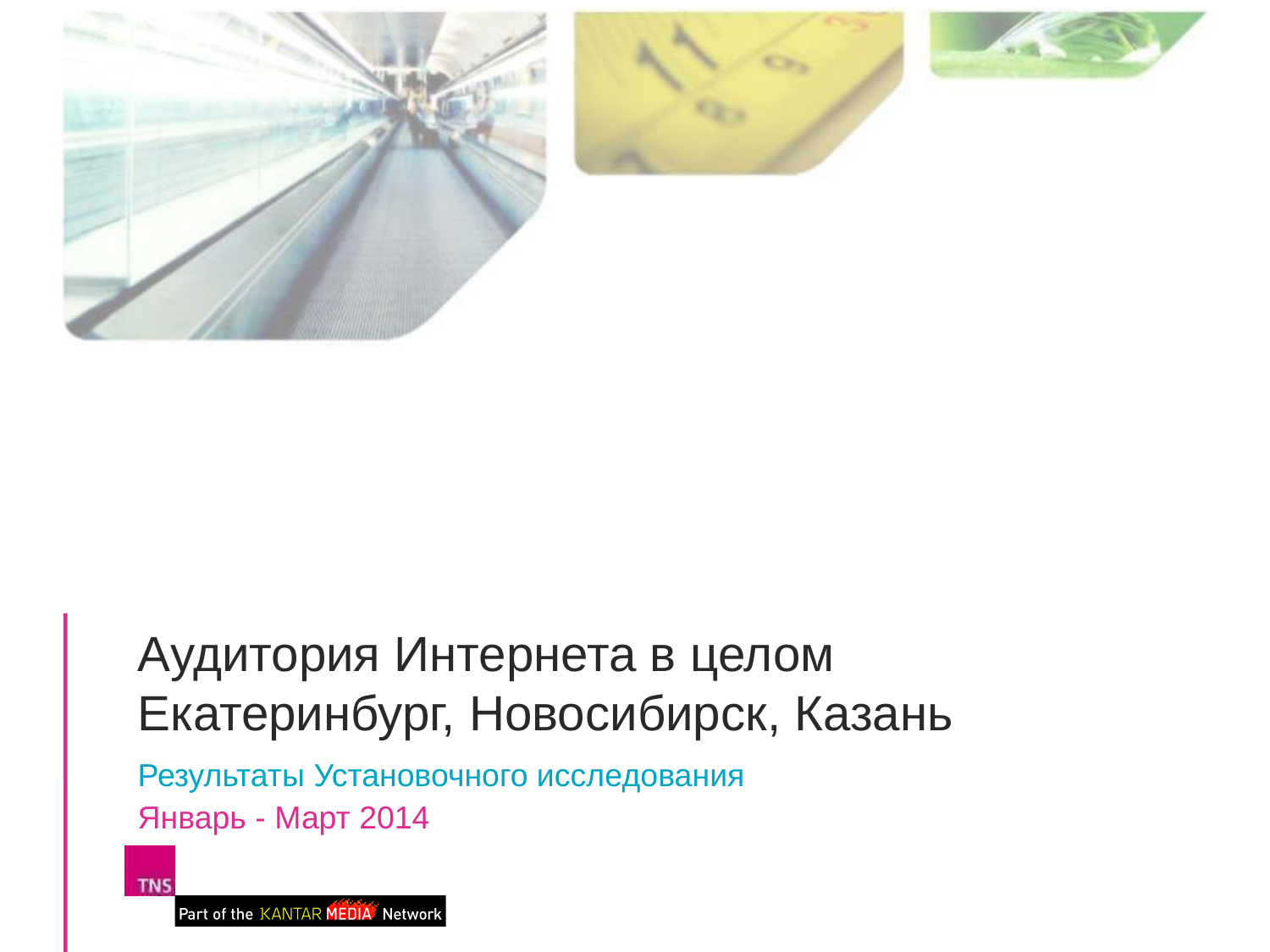

# Аудитория Интернета в целом Екатеринбург, Новосибирск, Казань
Результаты Установочного исследования
Январь - Март 2014